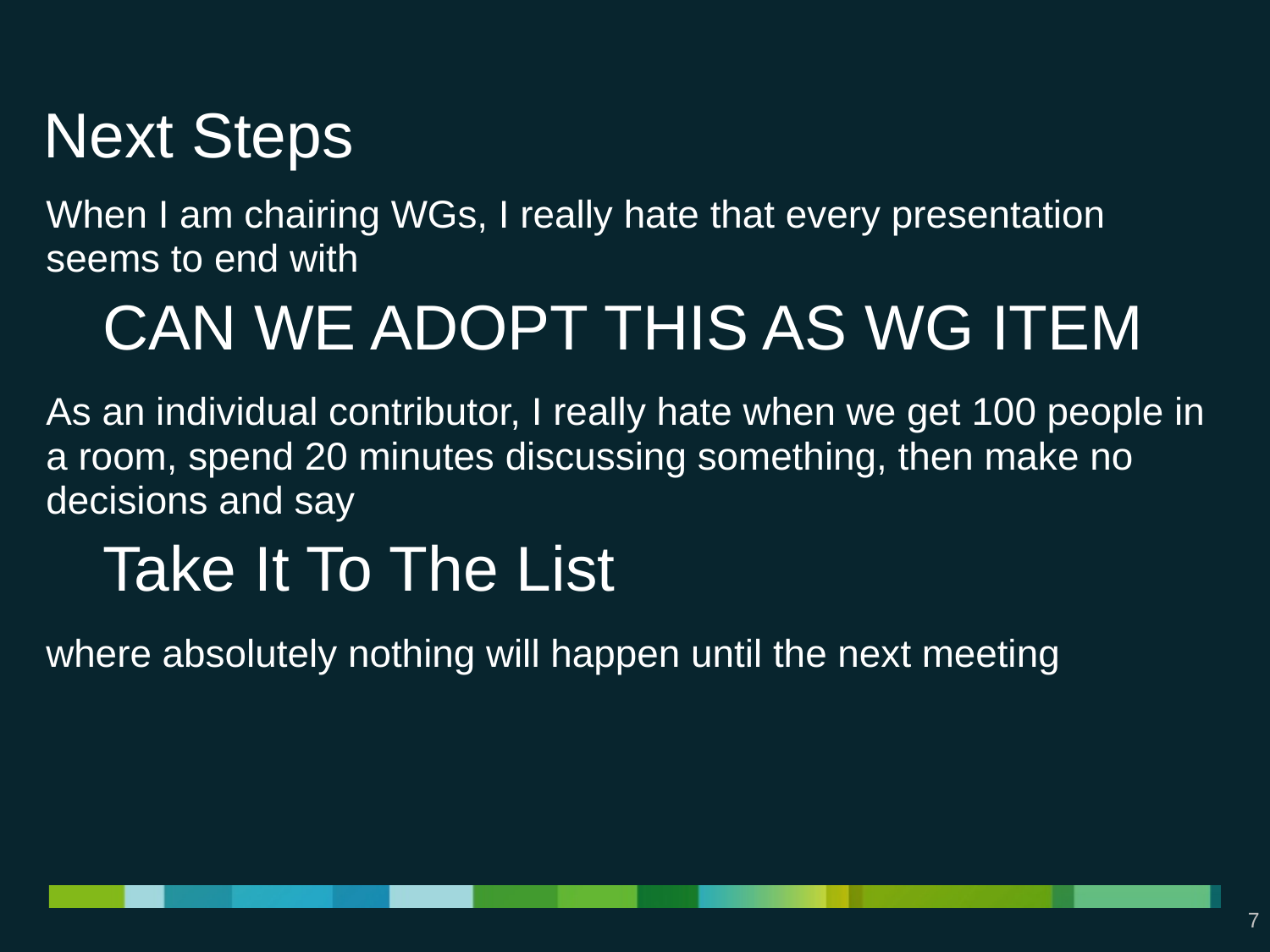

# Next Steps
When I am chairing WGs, I really hate that every presentation seems to end with
CAN WE ADOPT THIS AS WG ITEM
As an individual contributor, I really hate when we get 100 people in a room, spend 20 minutes discussing something, then make no decisions and say
Take It To The List
where absolutely nothing will happen until the next meeting